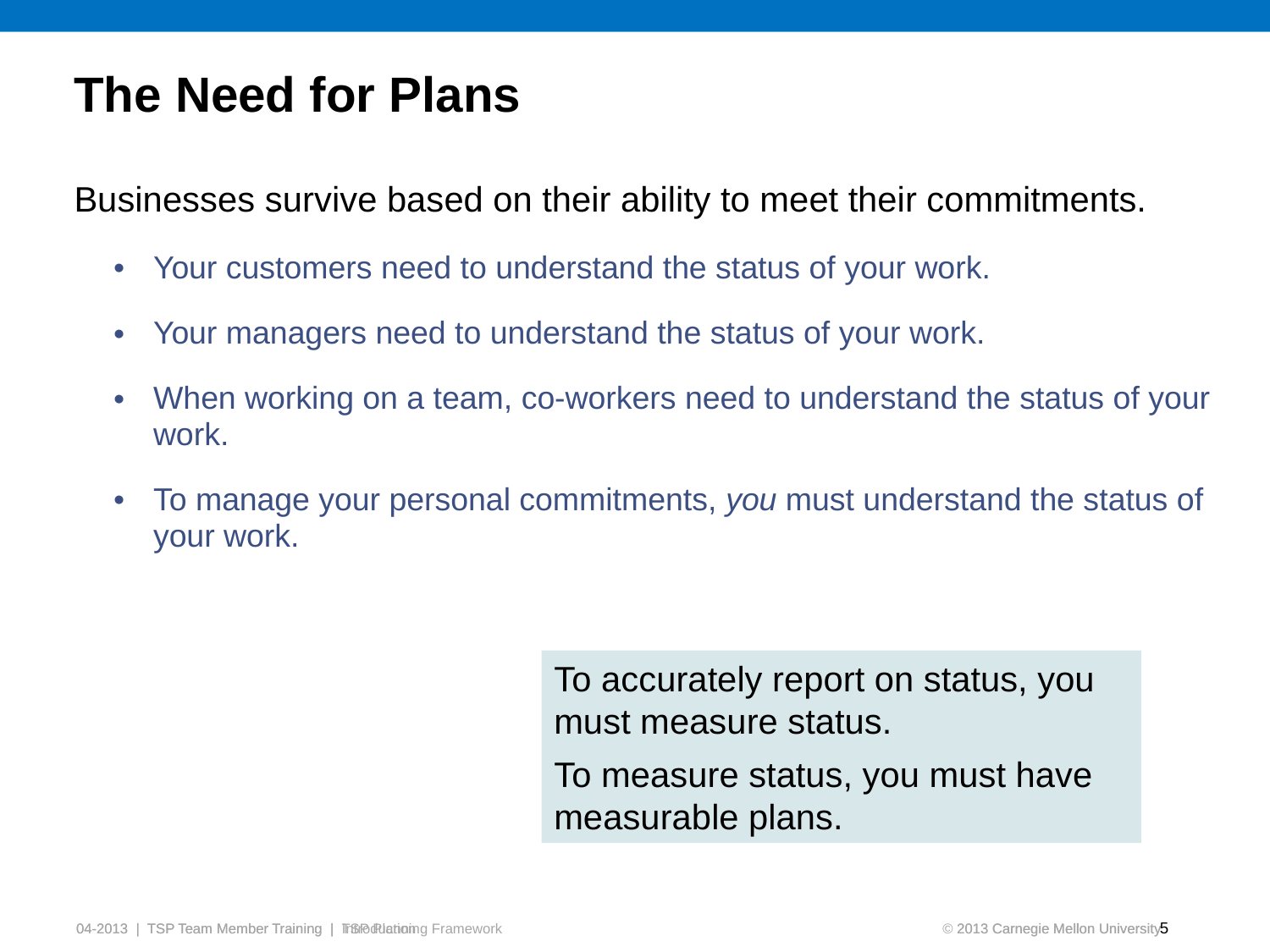

# The Need for Plans
Businesses survive based on their ability to meet their commitments.
Your customers need to understand the status of your work.
Your managers need to understand the status of your work.
When working on a team, co-workers need to understand the status of your work.
To manage your personal commitments, you must understand the status of your work.

To accurately report on status, you must measure status.
To measure status, you must have measurable plans.